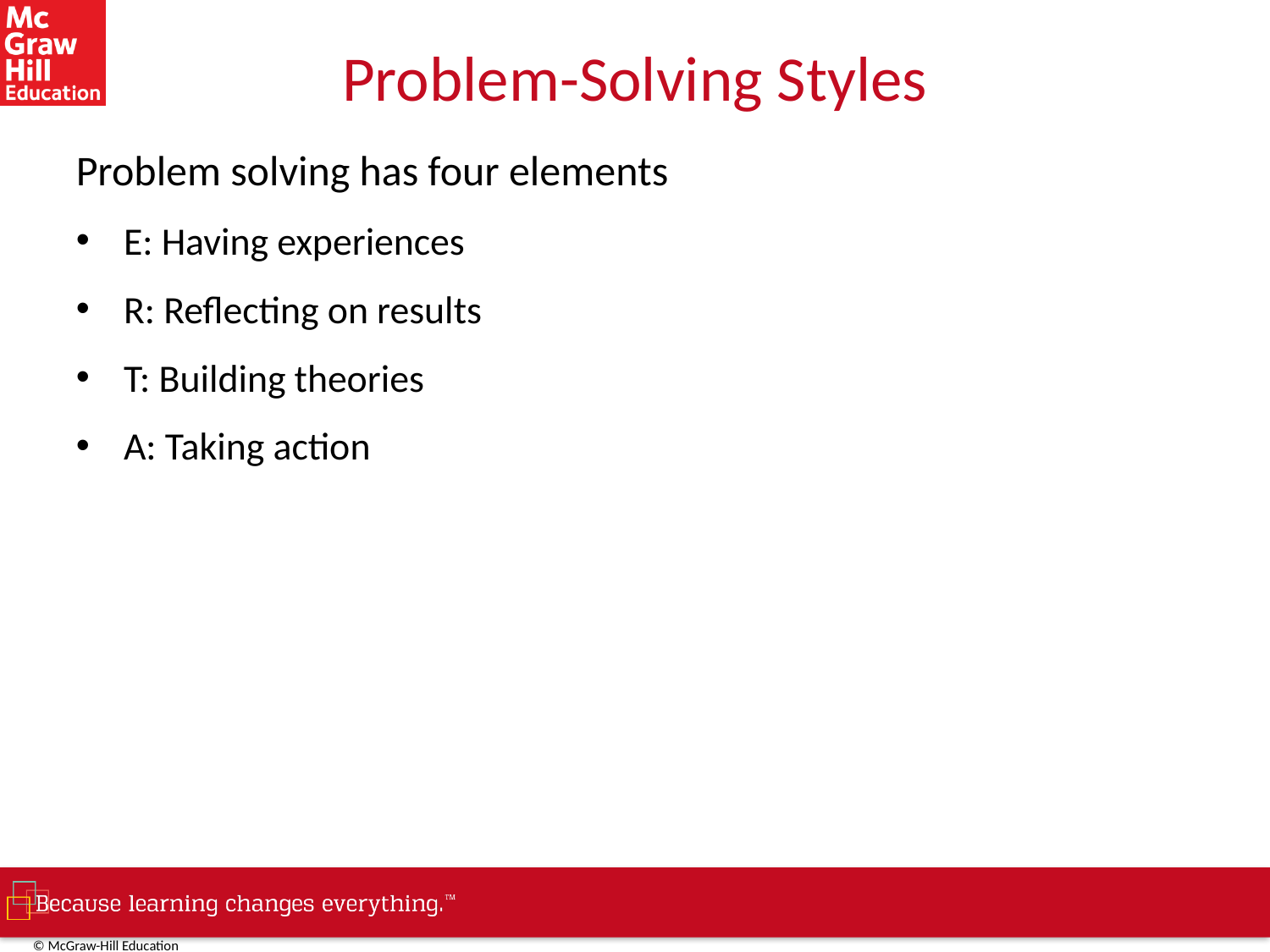

# Problem-Solving Styles
Problem solving has four elements
E: Having experiences
R: Reflecting on results
T: Building theories
A: Taking action